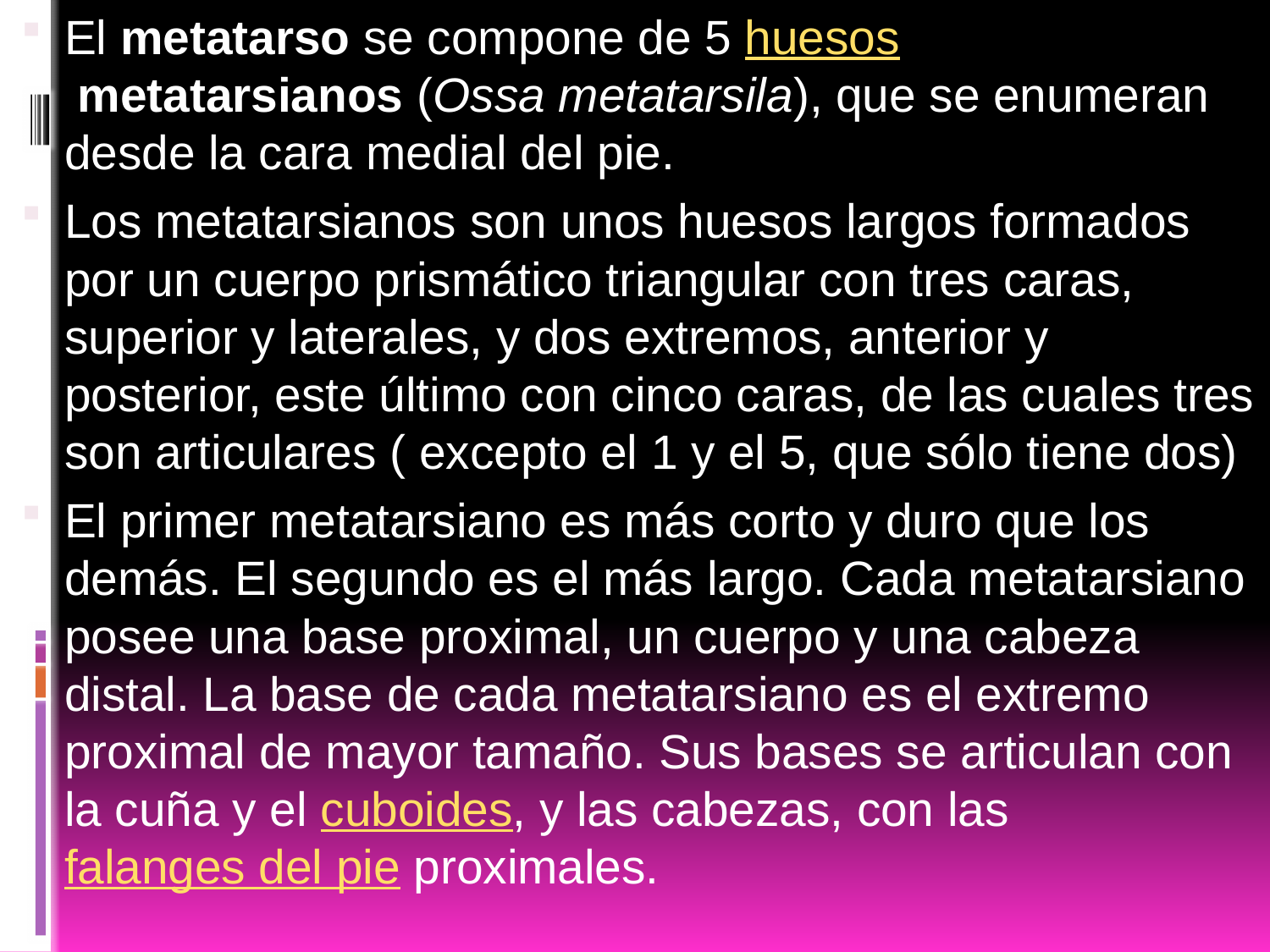

El metatarso se compone de 5 huesos metatarsianos (Ossa metatarsila), que se enumeran desde la cara medial del pie.
Los metatarsianos son unos huesos largos formados por un cuerpo prismático triangular con tres caras, superior y laterales, y dos extremos, anterior y posterior, este último con cinco caras, de las cuales tres son articulares ( excepto el 1 y el 5, que sólo tiene dos)
El primer metatarsiano es más corto y duro que los demás. El segundo es el más largo. Cada metatarsiano posee una base proximal, un cuerpo y una cabeza distal. La base de cada metatarsiano es el extremo proximal de mayor tamaño. Sus bases se articulan con la cuña y el cuboides, y las cabezas, con las falanges del pie proximales.